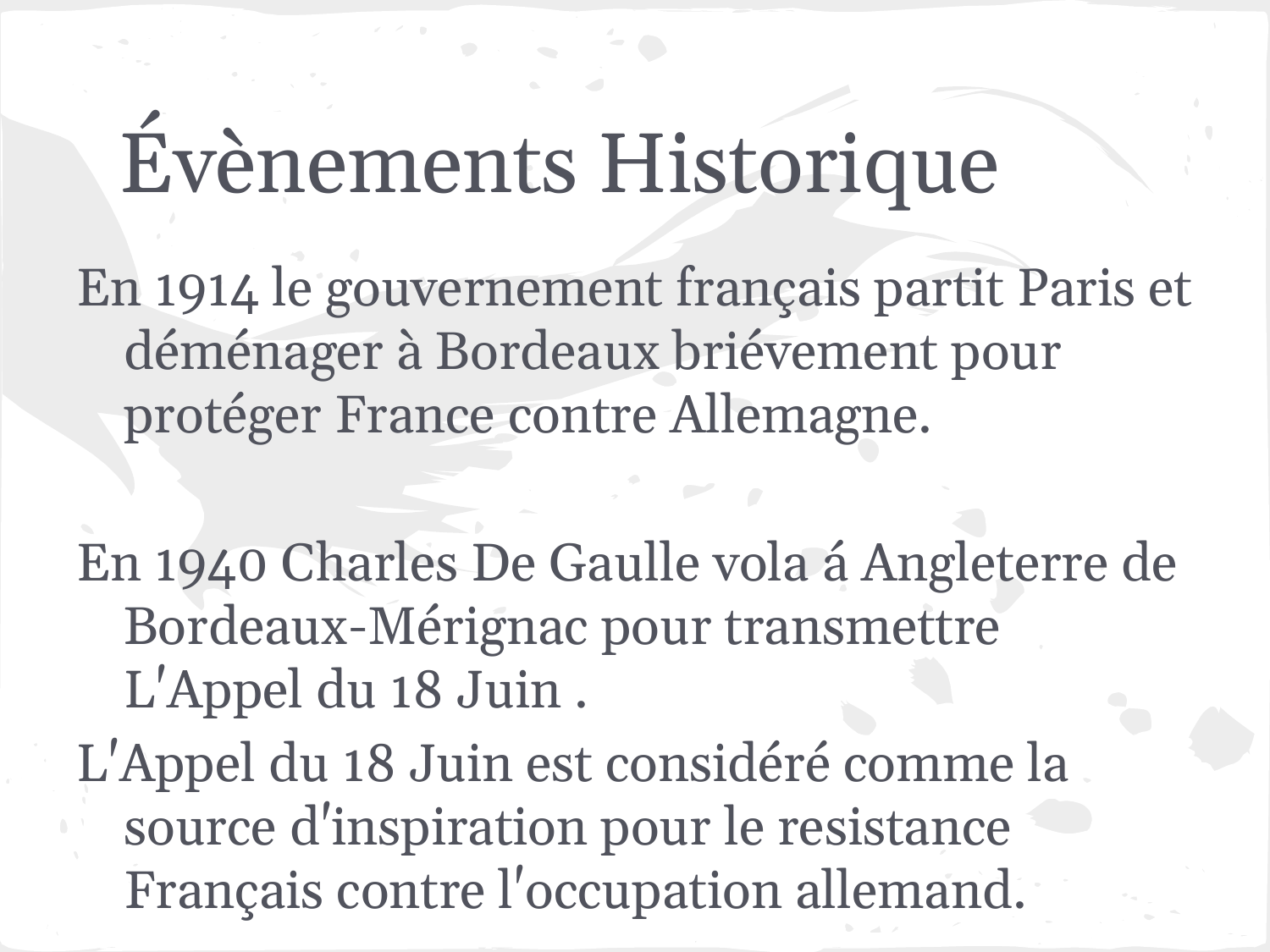

# Évènements Historique
En 1914 le gouvernement français partit Paris et déménager à Bordeaux briévement pour protéger France contre Allemagne.

En 1940 Charles De Gaulle vola á Angleterre de Bordeaux-Mérignac pour transmettre L'Appel du 18 Juin .
L'Appel du 18 Juin est considéré comme la source d'inspiration pour le resistance Français contre l'occupation allemand.